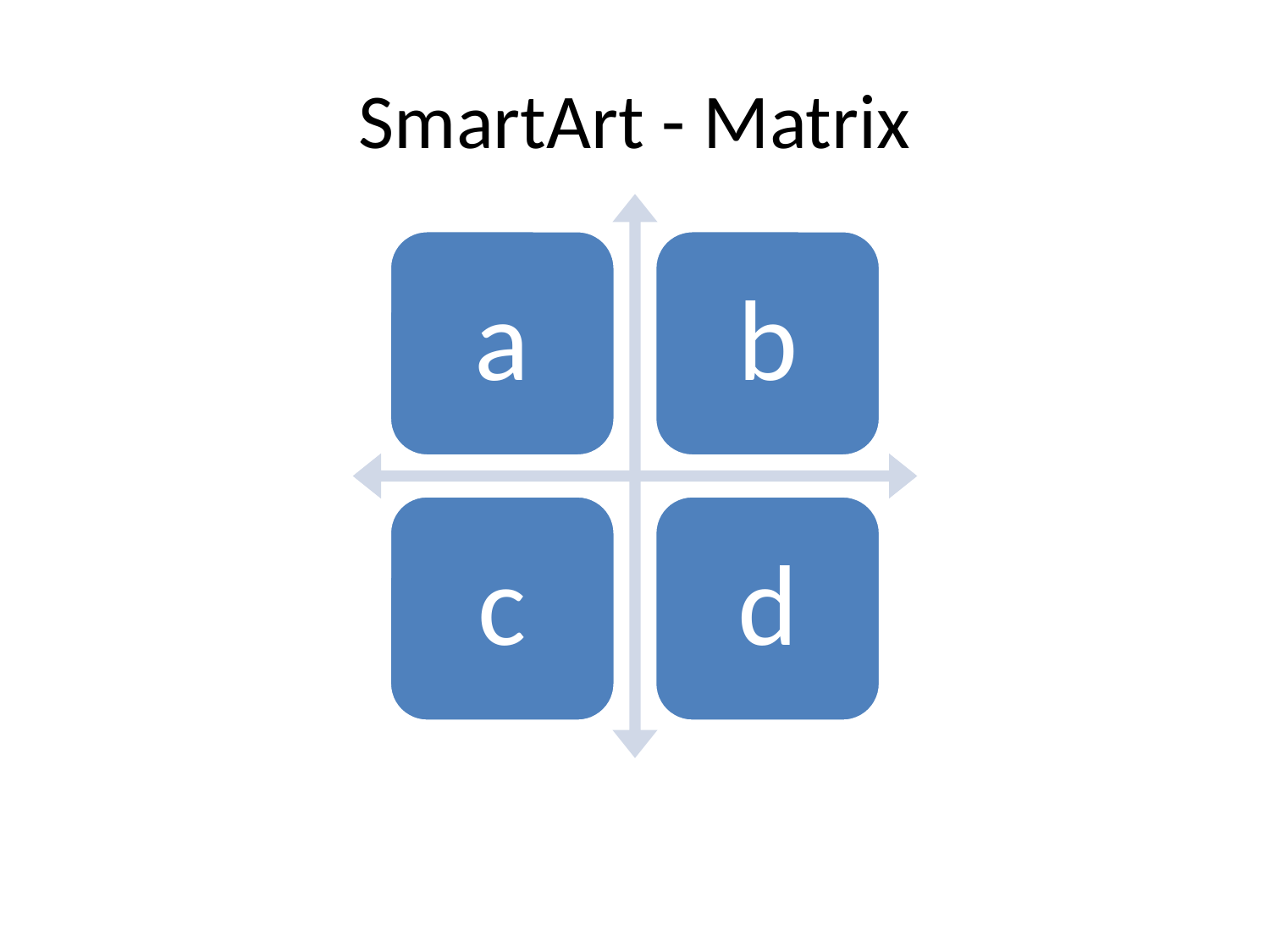

# SmartArt - Matrix
a
b
c
d